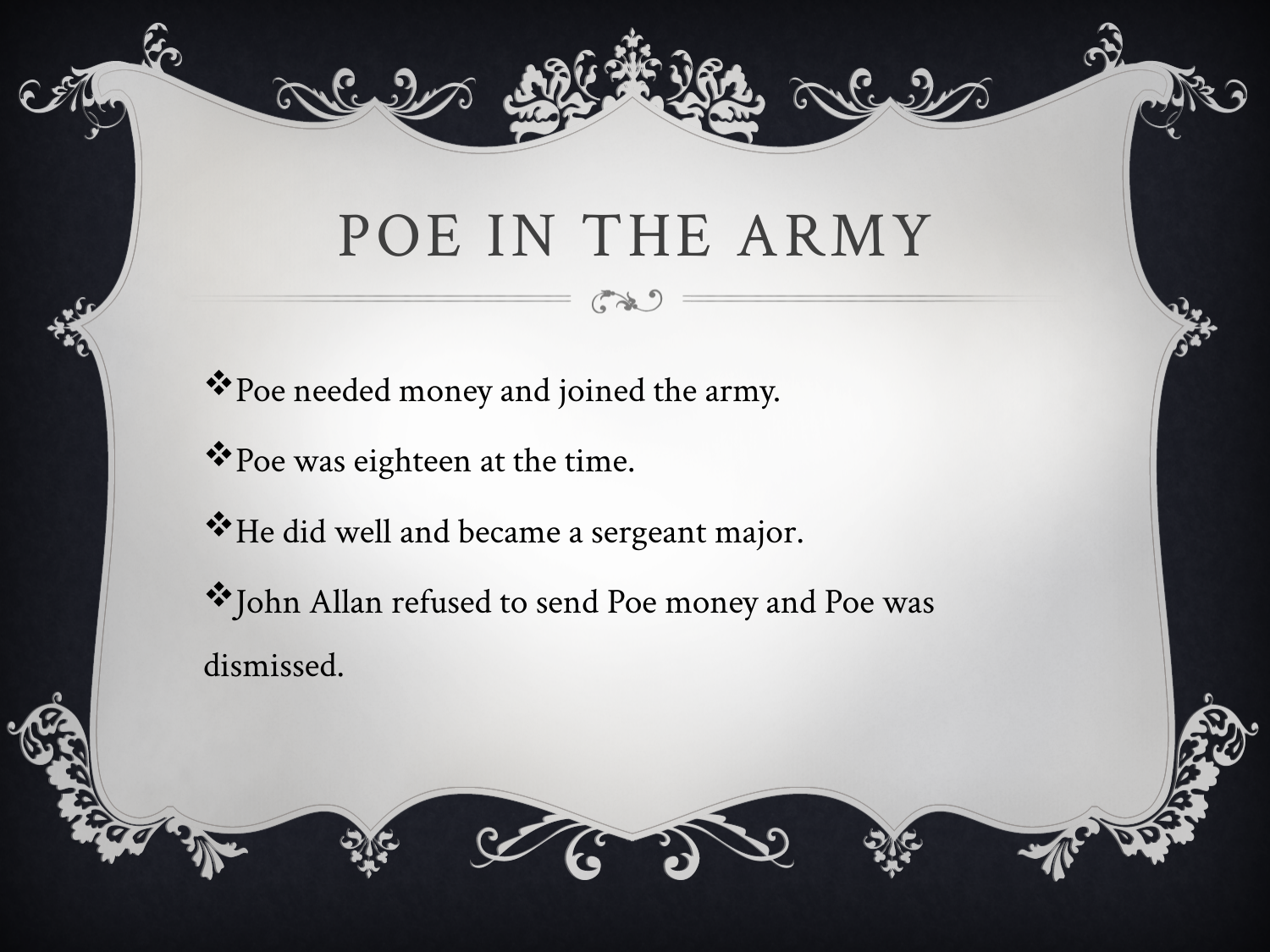

# Poe in the Army
Poe needed money and joined the army.
Poe was eighteen at the time.
He did well and became a sergeant major.
John Allan refused to send Poe money and Poe was dismissed.